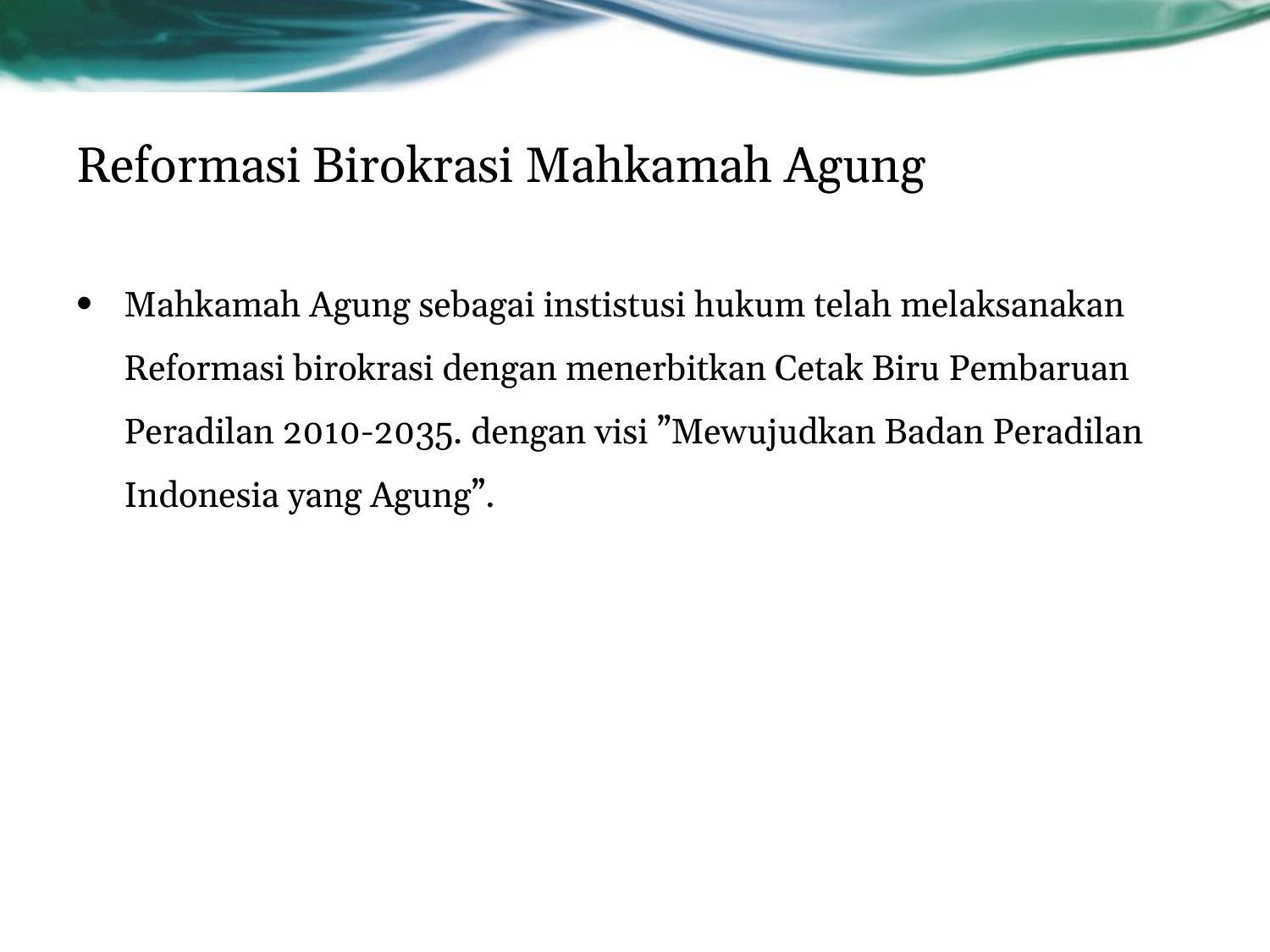

# Reformasi Birokrasi Mahkamah Agung
Mahkamah Agung sebagai instistusi hukum telah melaksanakan Reformasi birokrasi dengan menerbitkan Cetak Biru Pembaruan Peradilan 2010-2035. dengan visi ”Mewujudkan Badan Peradilan Indonesia yang Agung”.